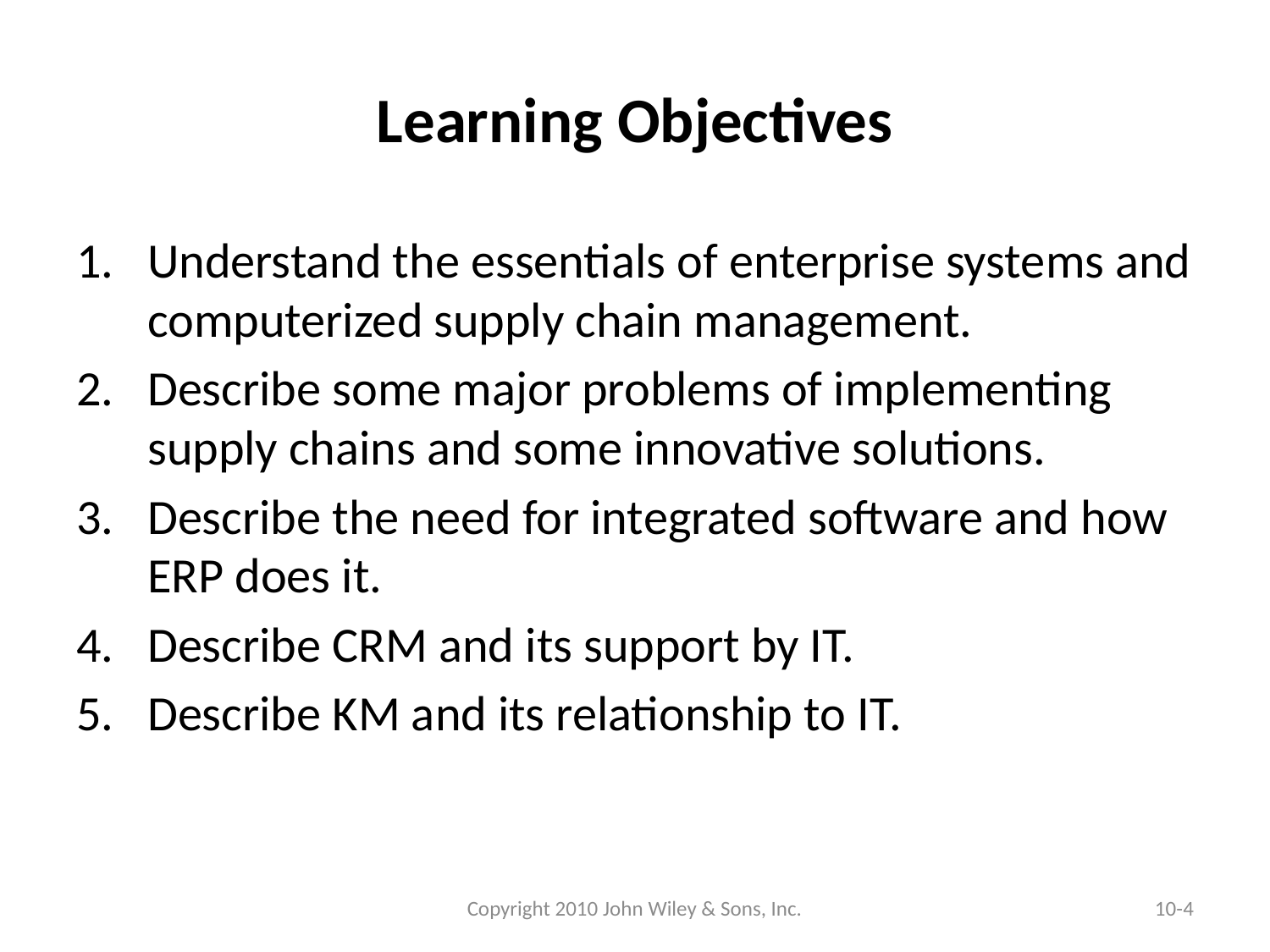

# Learning Objectives
Understand the essentials of enterprise systems and computerized supply chain management.
Describe some major problems of implementing supply chains and some innovative solutions.
Describe the need for integrated software and how ERP does it.
Describe CRM and its support by IT.
Describe KM and its relationship to IT.

Copyright 2010 John Wiley & Sons, Inc.
10-4